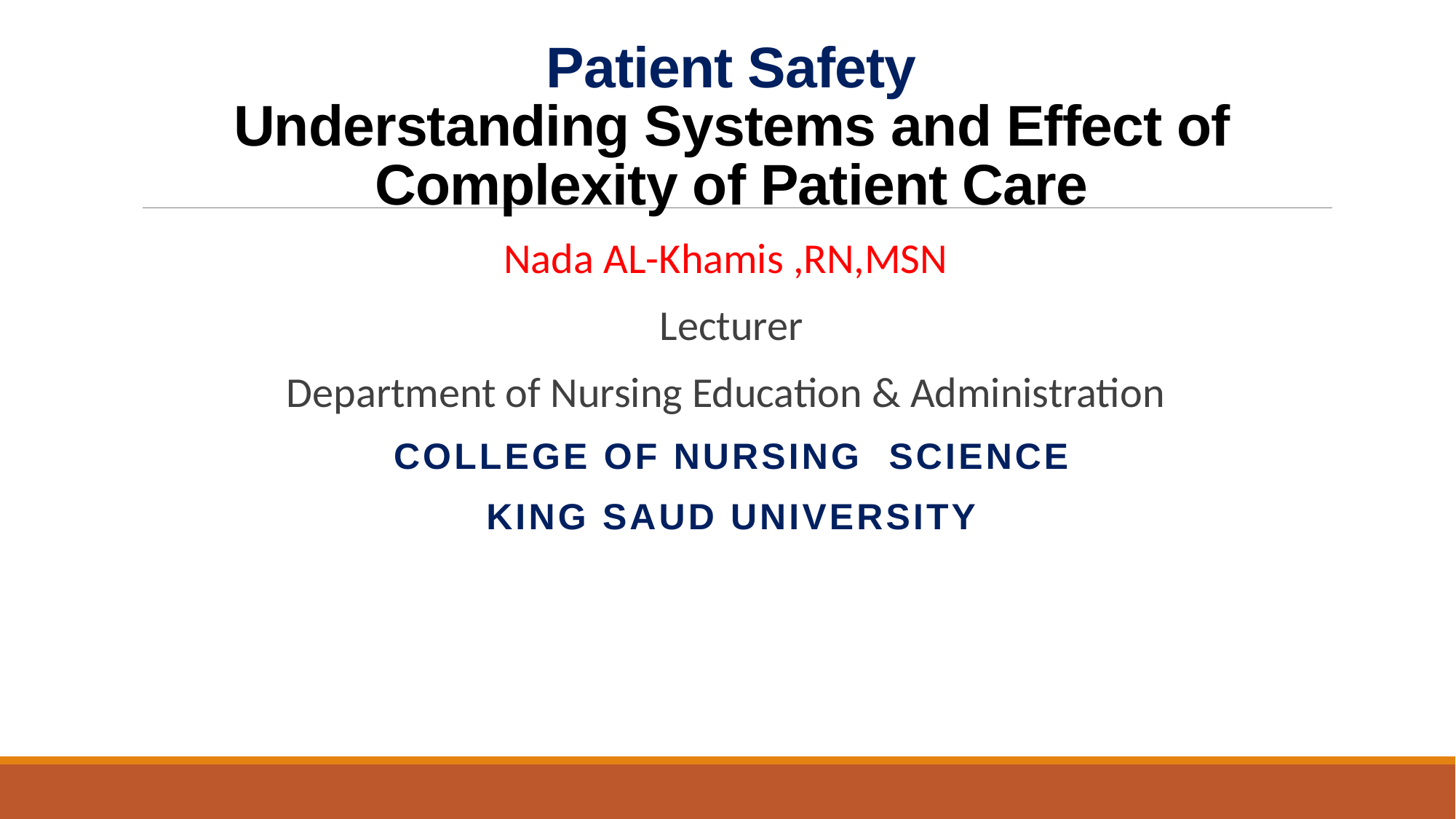

# Patient Safety Understanding Systems and Effect of Complexity of Patient Care
Nada AL-Khamis ,RN,MSN
Lecturer
Department of Nursing Education & Administration
College of NURSING  SCIENCE
King Saud University